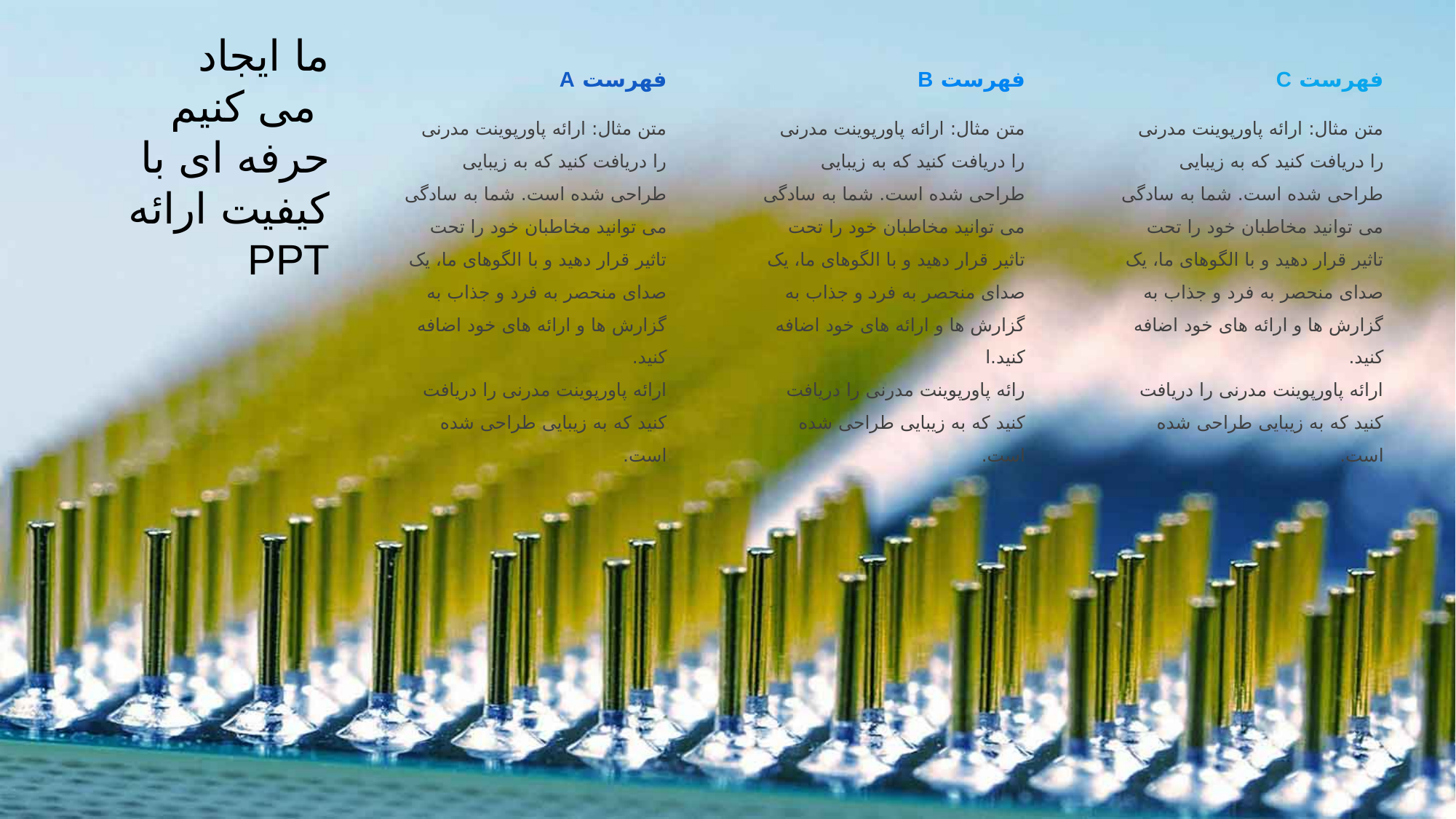

ما ایجاد
 می کنیم
حرفه ای با کیفیت ارائه
PPT
فهرست A
متن مثال: ارائه پاورپوینت مدرنی را دریافت کنید که به زیبایی طراحی شده است. شما به سادگی می توانید مخاطبان خود را تحت تاثیر قرار دهید و با الگوهای ما، یک صدای منحصر به فرد و جذاب به گزارش ها و ارائه های خود اضافه کنید.
ارائه پاورپوینت مدرنی را دریافت کنید که به زیبایی طراحی شده است.
فهرست B
متن مثال: ارائه پاورپوینت مدرنی را دریافت کنید که به زیبایی طراحی شده است. شما به سادگی می توانید مخاطبان خود را تحت تاثیر قرار دهید و با الگوهای ما، یک صدای منحصر به فرد و جذاب به گزارش ها و ارائه های خود اضافه کنید.ا
رائه پاورپوینت مدرنی را دریافت کنید که به زیبایی طراحی شده است.
فهرست C
متن مثال: ارائه پاورپوینت مدرنی را دریافت کنید که به زیبایی طراحی شده است. شما به سادگی می توانید مخاطبان خود را تحت تاثیر قرار دهید و با الگوهای ما، یک صدای منحصر به فرد و جذاب به گزارش ها و ارائه های خود اضافه کنید.
ارائه پاورپوینت مدرنی را دریافت کنید که به زیبایی طراحی شده است.